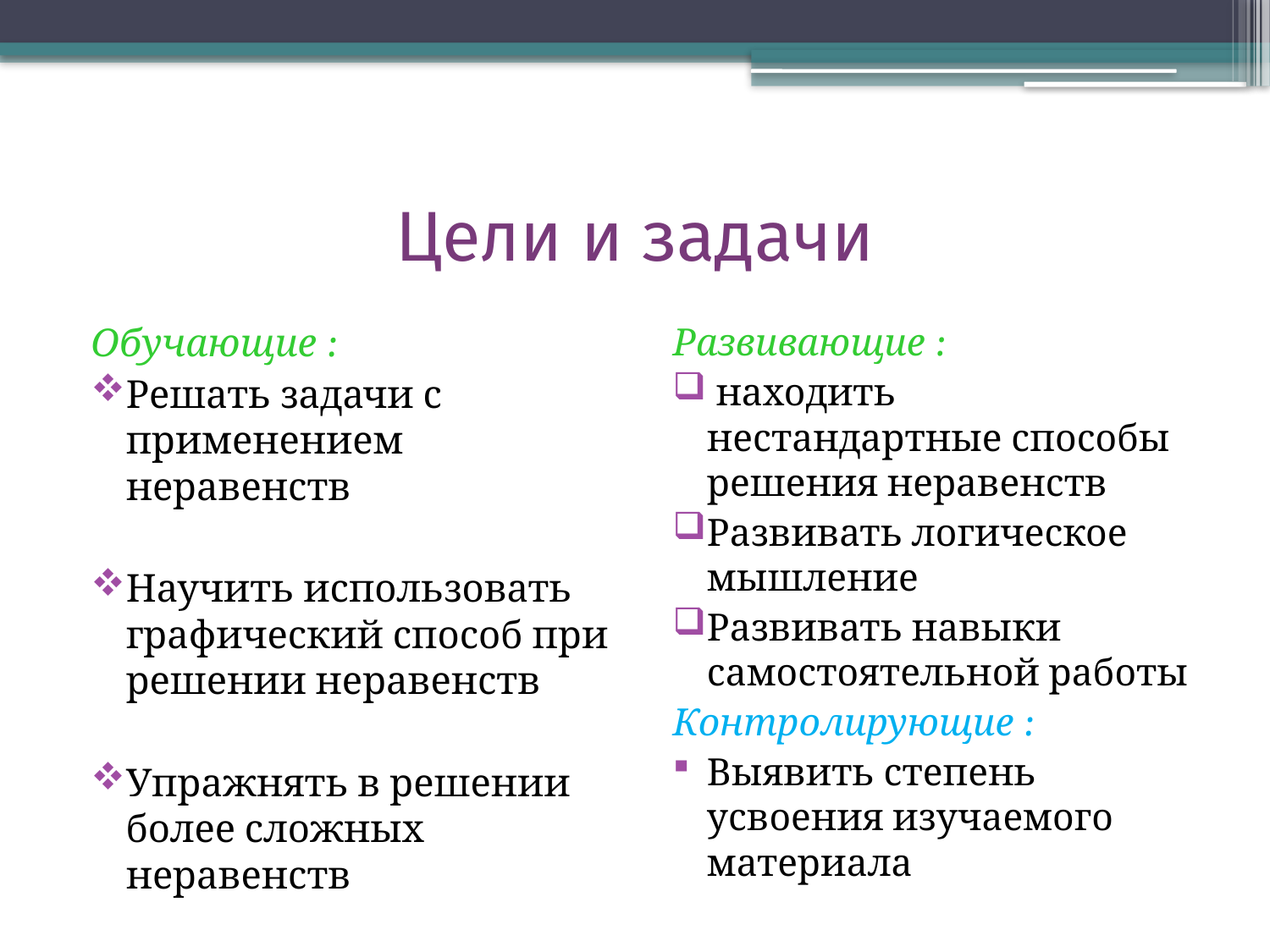

# Цели и задачи
Обучающие :
Решать задачи с применением неравенств

Научить использовать графический способ при решении неравенств

Упражнять в решении более сложных неравенств
Развивающие :
 находить нестандартные способы решения неравенств
Развивать логическое мышление
Развивать навыки самостоятельной работы
Контролирующие :
Выявить степень усвоения изучаемого материала